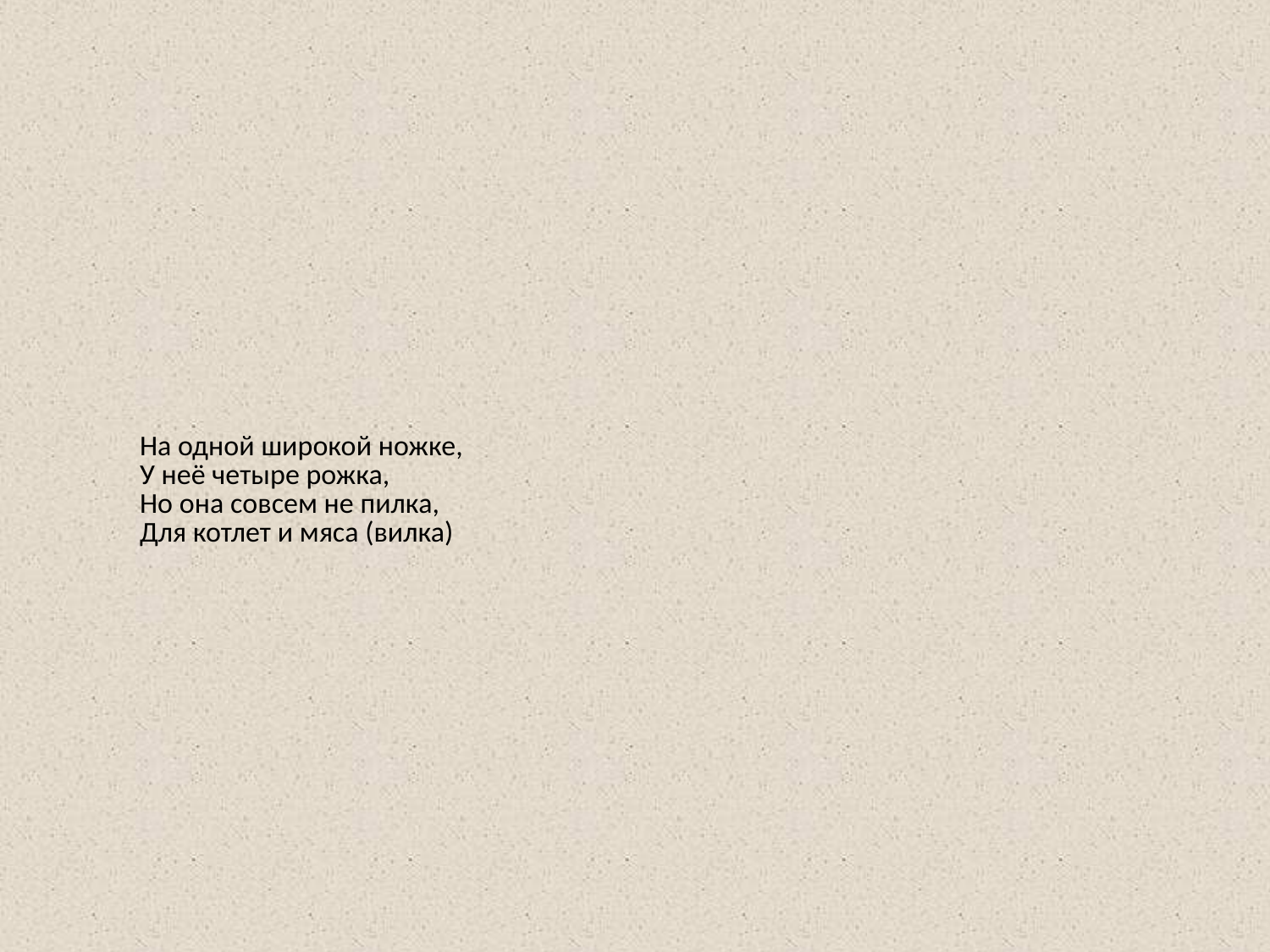

# На одной широкой ножке, У неё четыре рожка, Но она совсем не пилка, Для котлет и мяса (вилка)